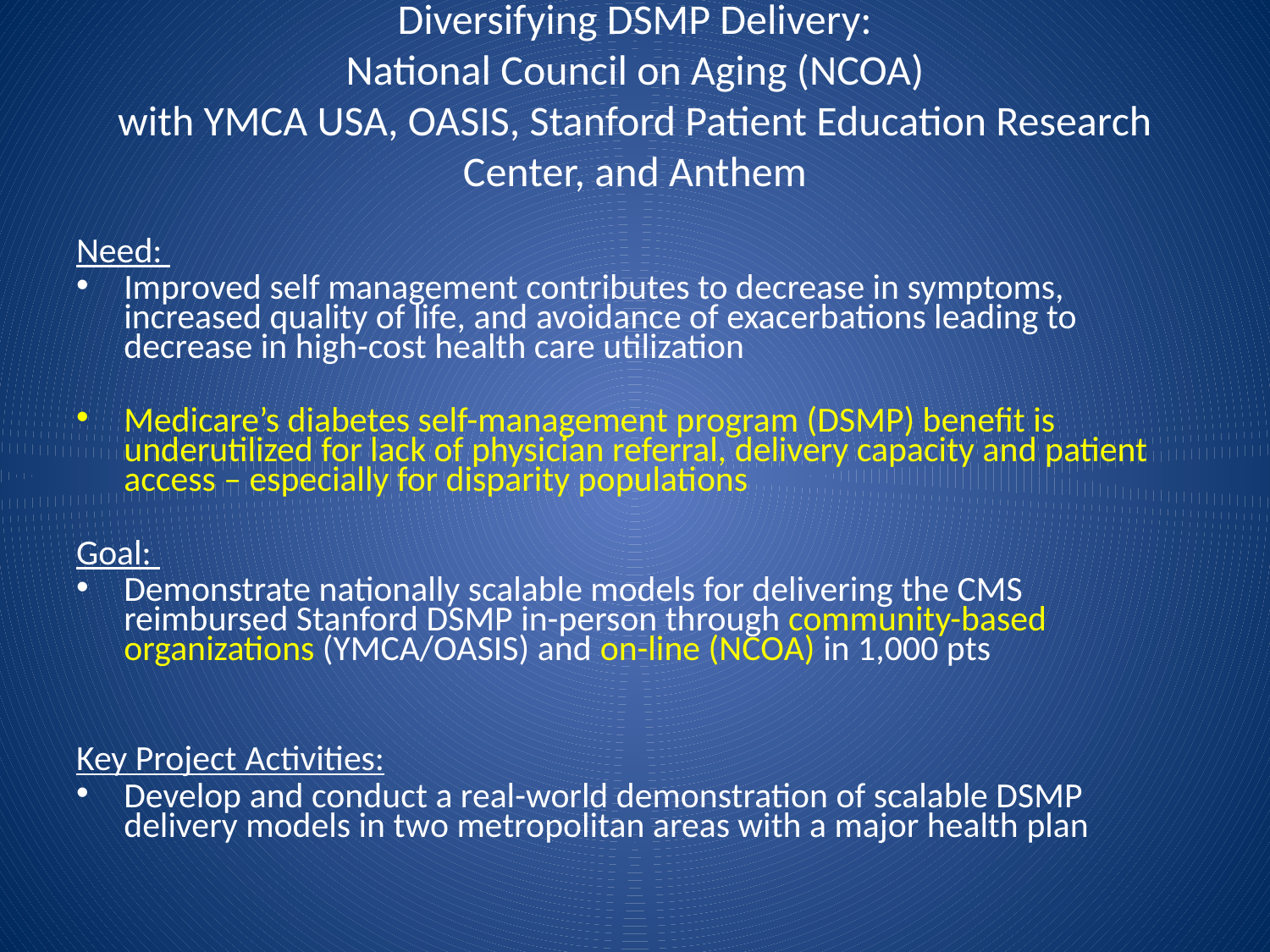

# Diversifying DSMP Delivery: National Council on Aging (NCOA) with YMCA USA, OASIS, Stanford Patient Education Research Center, and Anthem
Need:
Improved self management contributes to decrease in symptoms, increased quality of life, and avoidance of exacerbations leading to decrease in high-cost health care utilization

Medicare’s diabetes self-management program (DSMP) benefit is underutilized for lack of physician referral, delivery capacity and patient access – especially for disparity populations

Goal:
Demonstrate nationally scalable models for delivering the CMS reimbursed Stanford DSMP in-person through community-based organizations (YMCA/OASIS) and on-line (NCOA) in 1,000 pts

Key Project Activities:
Develop and conduct a real-world demonstration of scalable DSMP delivery models in two metropolitan areas with a major health plan